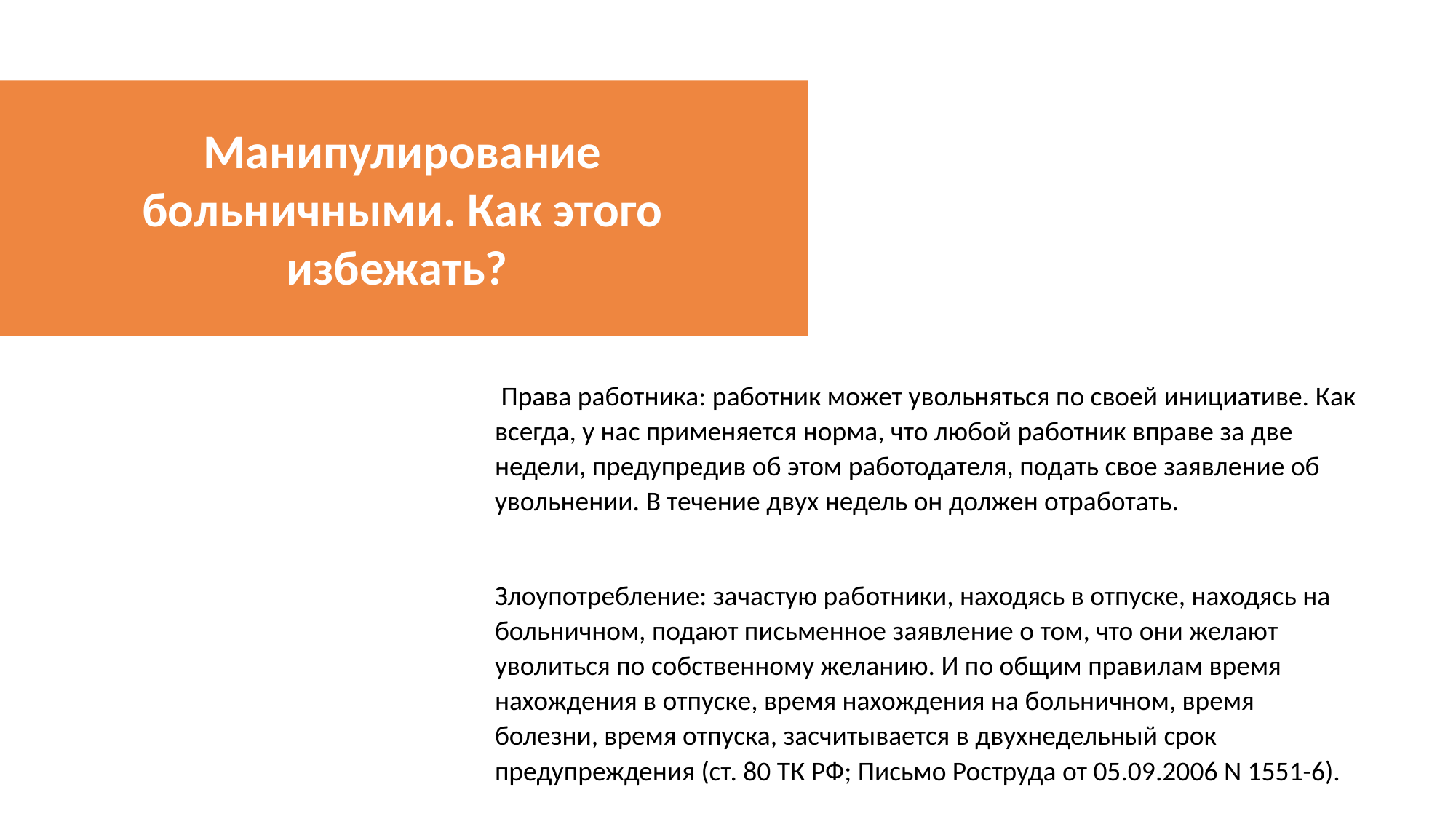

Манипулирование больничными. Как этого избежать?
 Права работника: работник может увольняться по своей инициативе. Как всегда, у нас применяется норма, что любой работник вправе за две недели, предупредив об этом работодателя, подать свое заявление об увольнении. В течение двух недель он должен отработать.

Злоупотребление: зачастую работники, находясь в отпуске, находясь на больничном, подают письменное заявление о том, что они желают уволиться по собственному желанию. И по общим правилам время нахождения в отпуске, время нахождения на больничном, время болезни, время отпуска, засчитывается в двухнедельный срок предупреждения (ст. 80 ТК РФ; Письмо Роструда от 05.09.2006 N 1551-6).